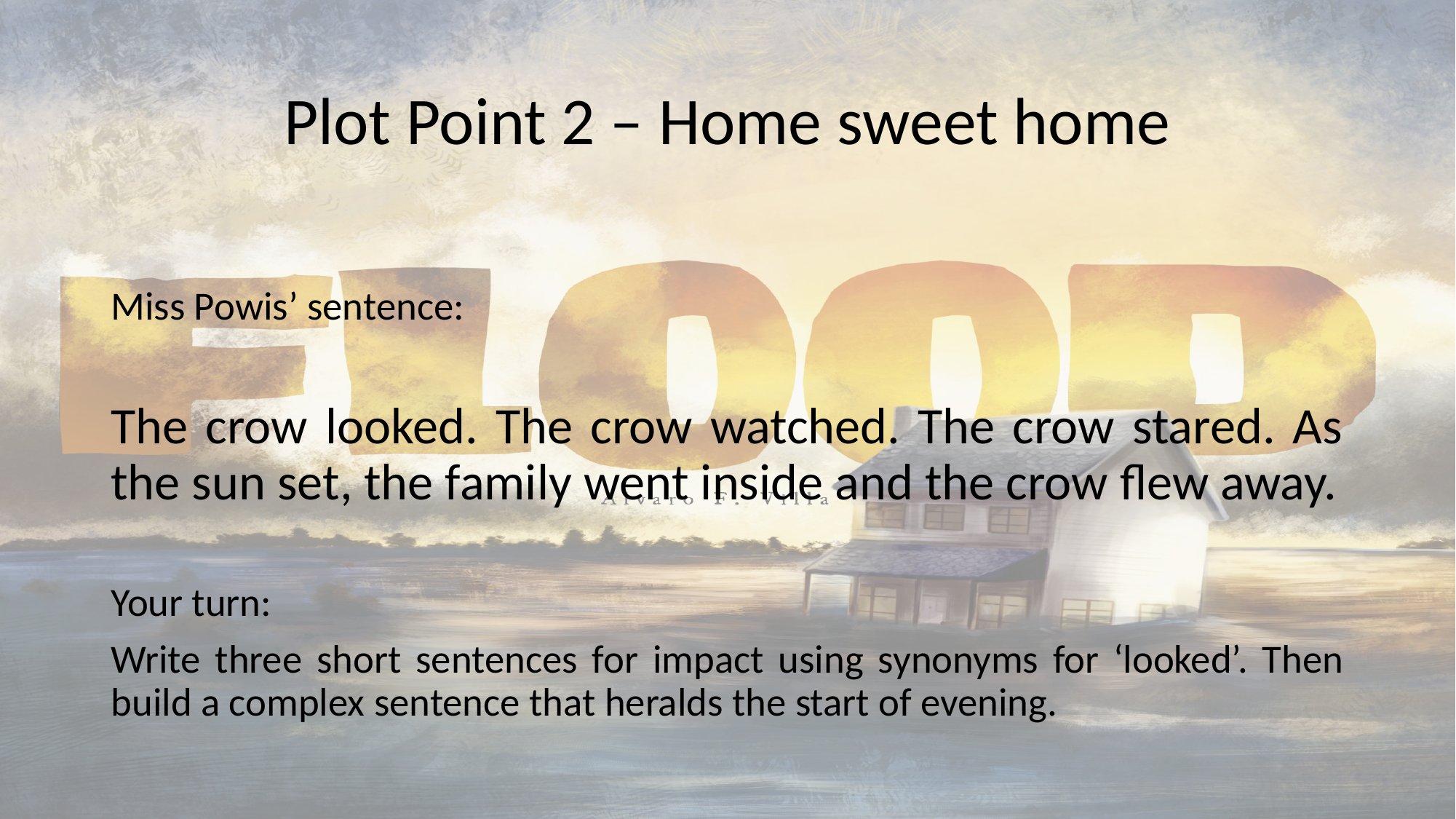

# Plot Point 2 – Home sweet home

Miss Powis’ sentence:

The crow looked. The crow watched. The crow stared. As the sun set, the family went inside and the crow flew away.

Your turn:
Write three short sentences for impact using synonyms for ‘looked’. Then build a complex sentence that heralds the start of evening.